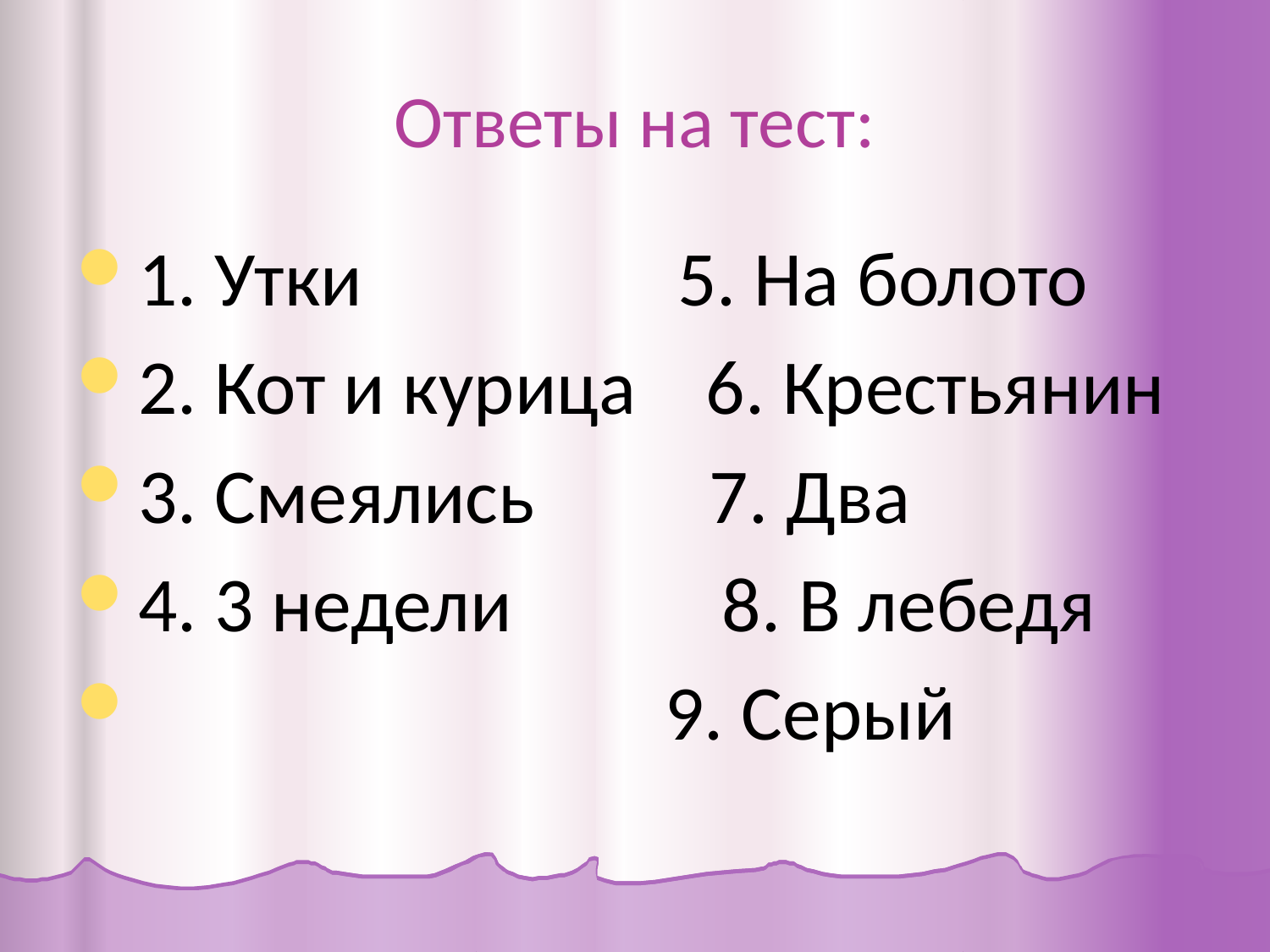

# Ответы на тест:
1. Утки                  5. На болото
2. Кот и курица    6. Крестьянин
3. Смеялись          7. Два
4. 3 недели            8. В лебедя
                              9. Серый